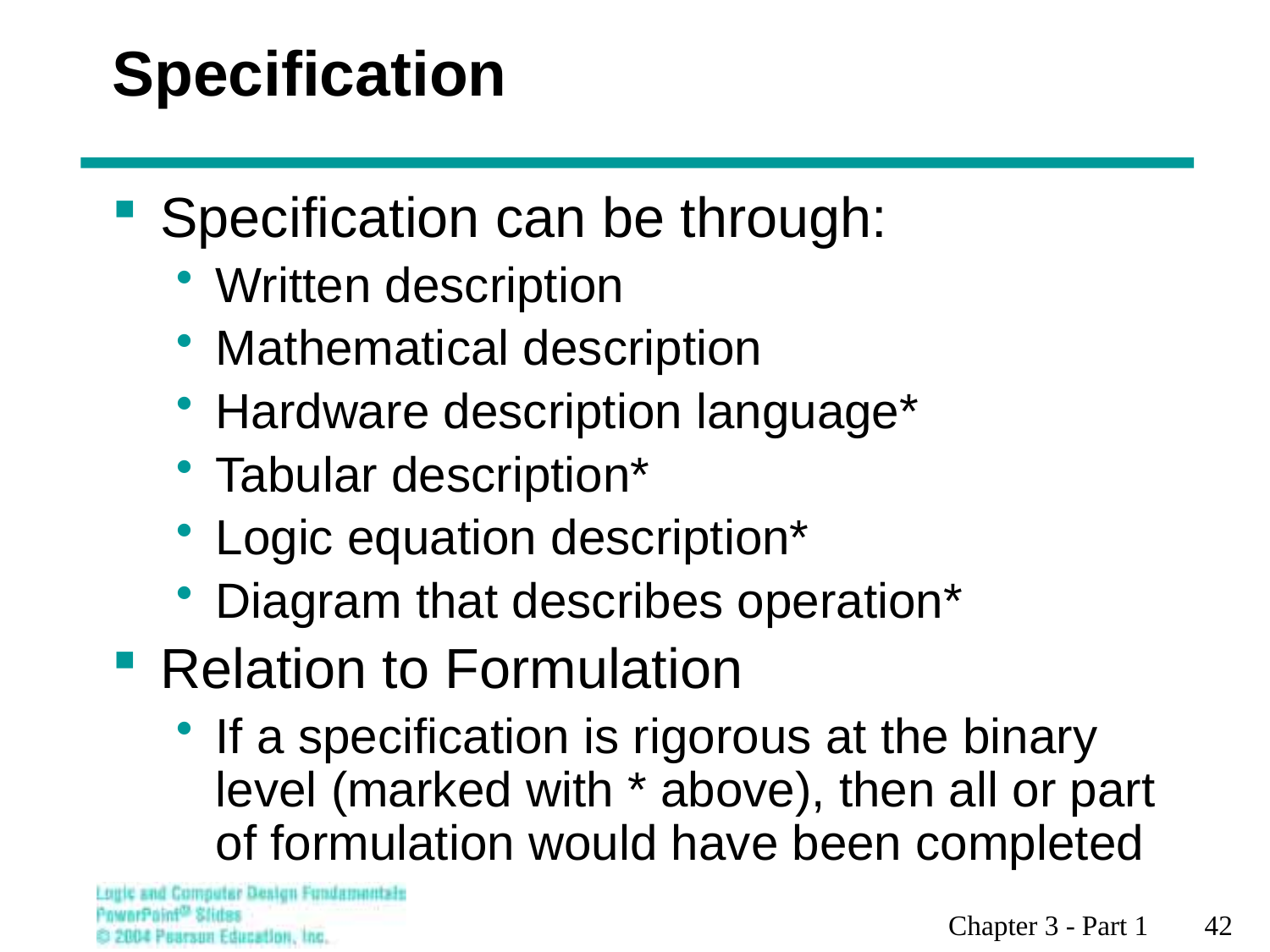

# Specification
Specification can be through:
Written description
Mathematical description
Hardware description language*
Tabular description*
Logic equation description*
Diagram that describes operation*
Relation to Formulation
If a specification is rigorous at the binary level (marked with * above), then all or part of formulation would have been completed
Chapter 3 - Part 1        42